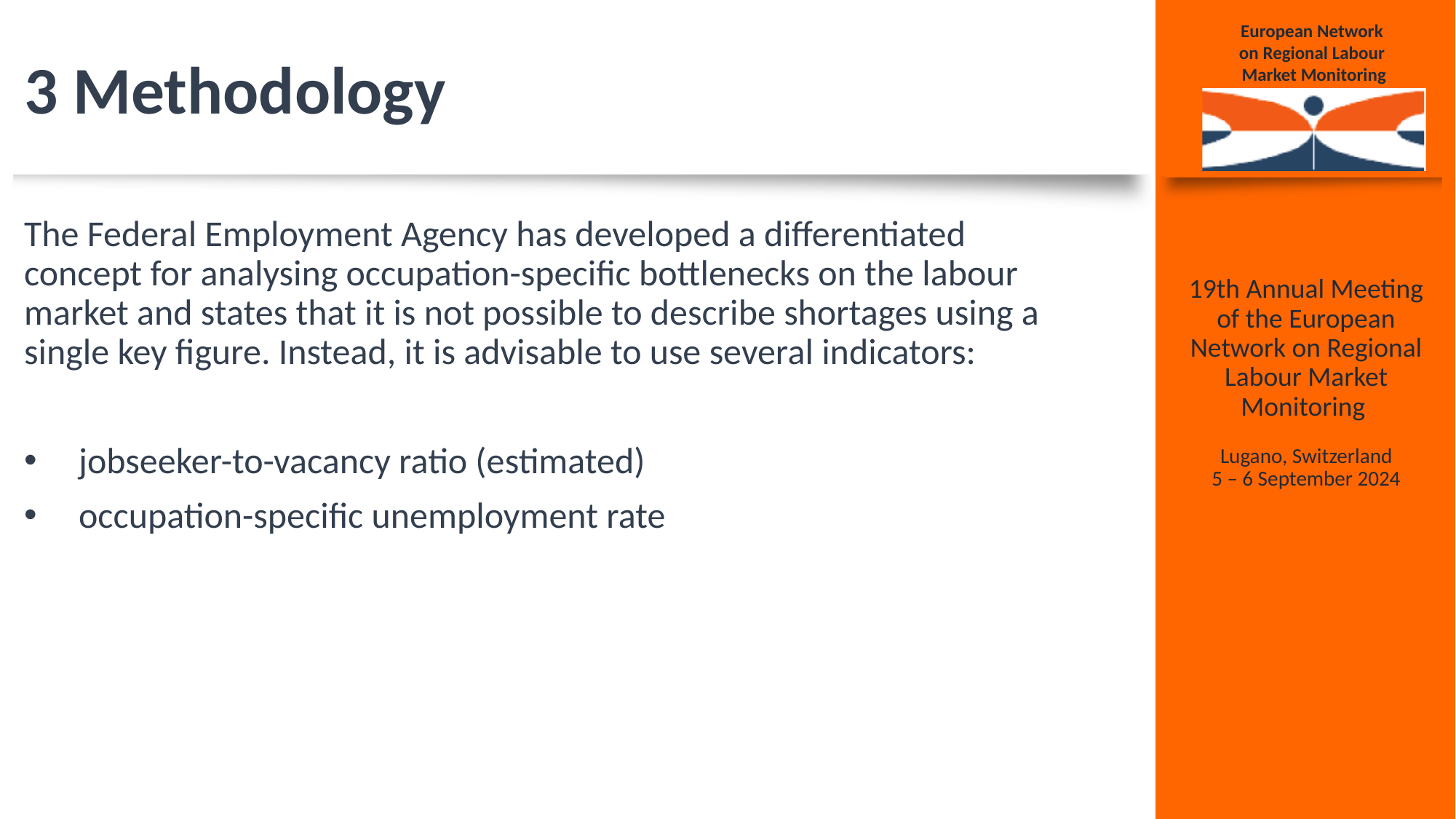

# 3 Methodology
The Federal Employment Agency has developed a differentiated concept for analysing occupation-specific bottlenecks on the labour market and states that it is not possible to describe shortages using a single key figure. Instead, it is advisable to use several indicators:

jobseeker-to-vacancy ratio (estimated)
occupation-specific unemployment rate